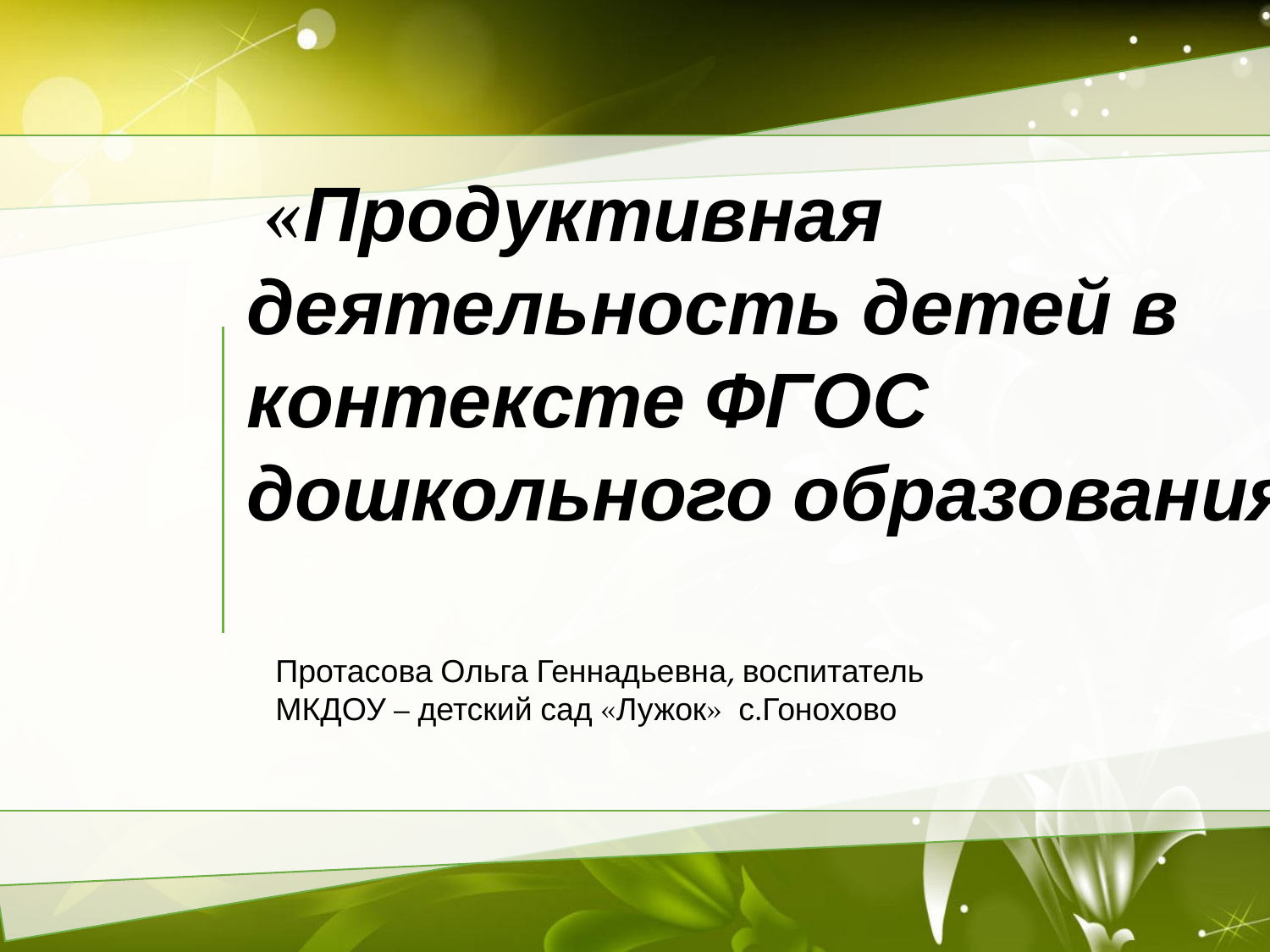

«Продуктивная деятельность детей в контексте ФГОС дошкольного образования»

Протасова Ольга Геннадьевна, воспитатель МКДОУ – детский сад «Лужок»  с.Гонохово